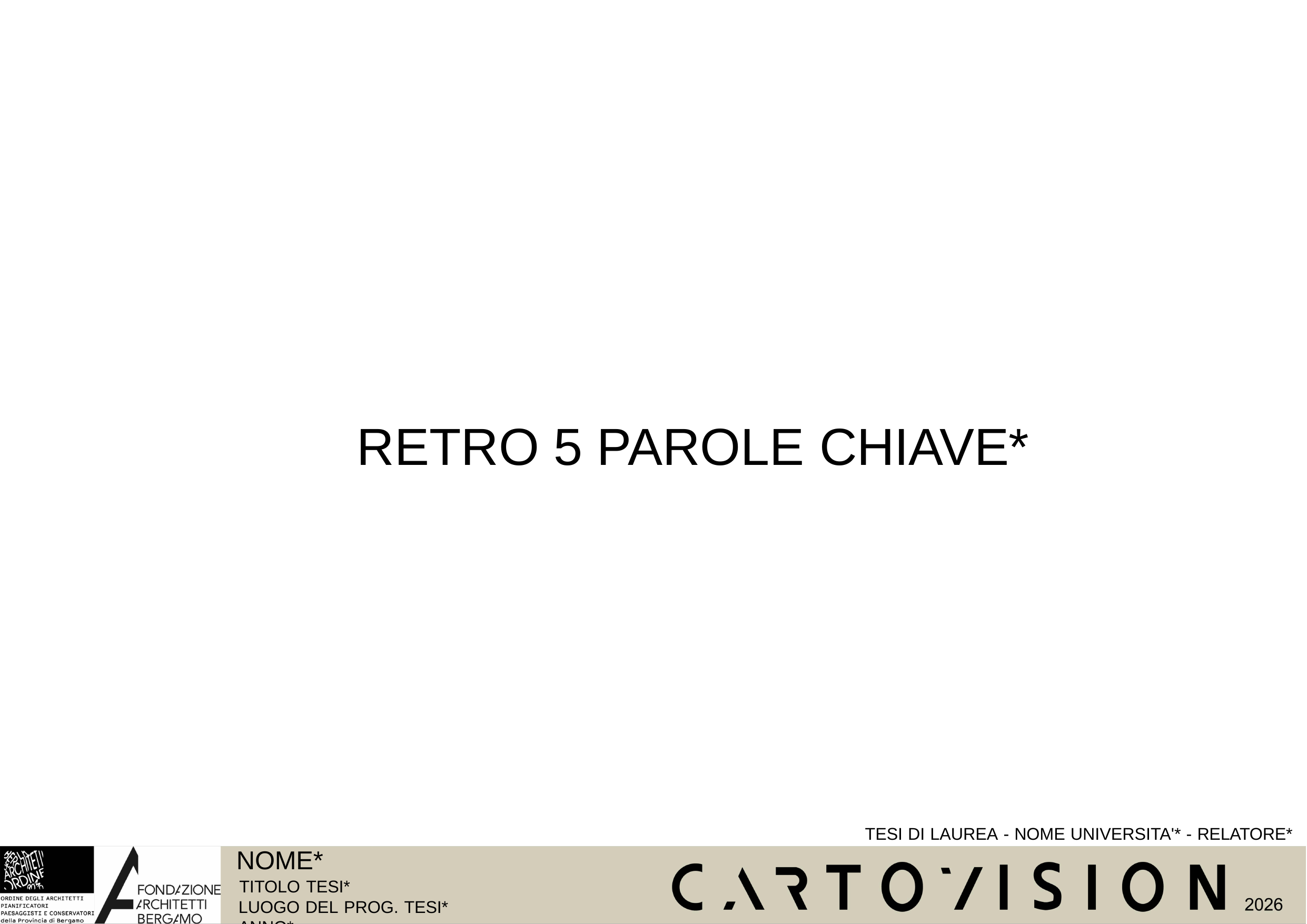

# RETRO 5 PAROLE CHIAVE*
TESI DI LAUREA - NOME UNIVERSITA'* - RELATORE*
NOME*
TITOLO TESI*
LUOGO DEL PROG. TESI*	ANNO*